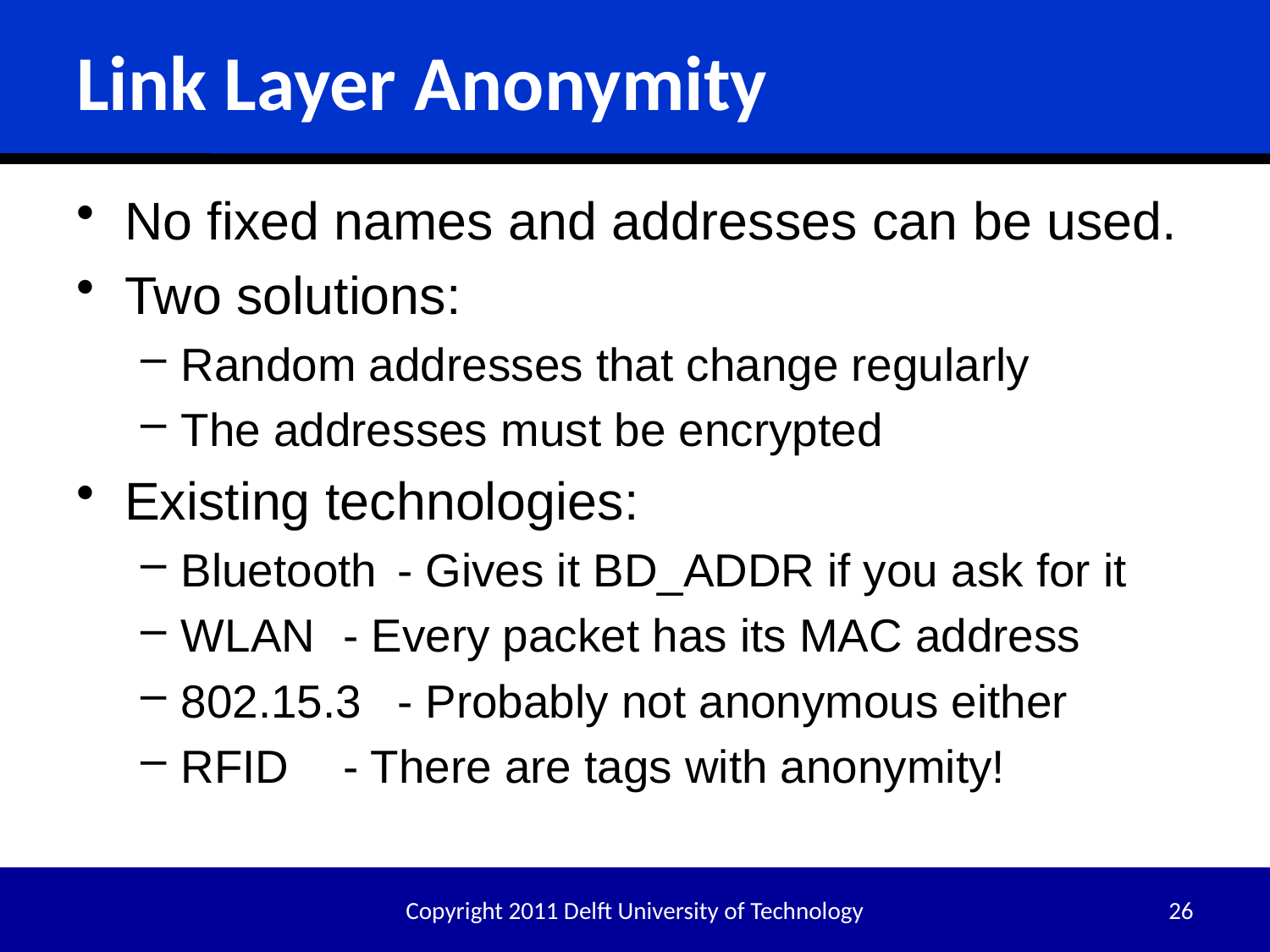

# Link Layer Anonymity
No fixed names and addresses can be used.
Two solutions:
Random addresses that change regularly
The addresses must be encrypted
Existing technologies:
Bluetooth	- Gives it BD_ADDR if you ask for it
WLAN		- Every packet has its MAC address
802.15.3		- Probably not anonymous either
RFID			- There are tags with anonymity!
Copyright 2011 Delft University of Technology
26